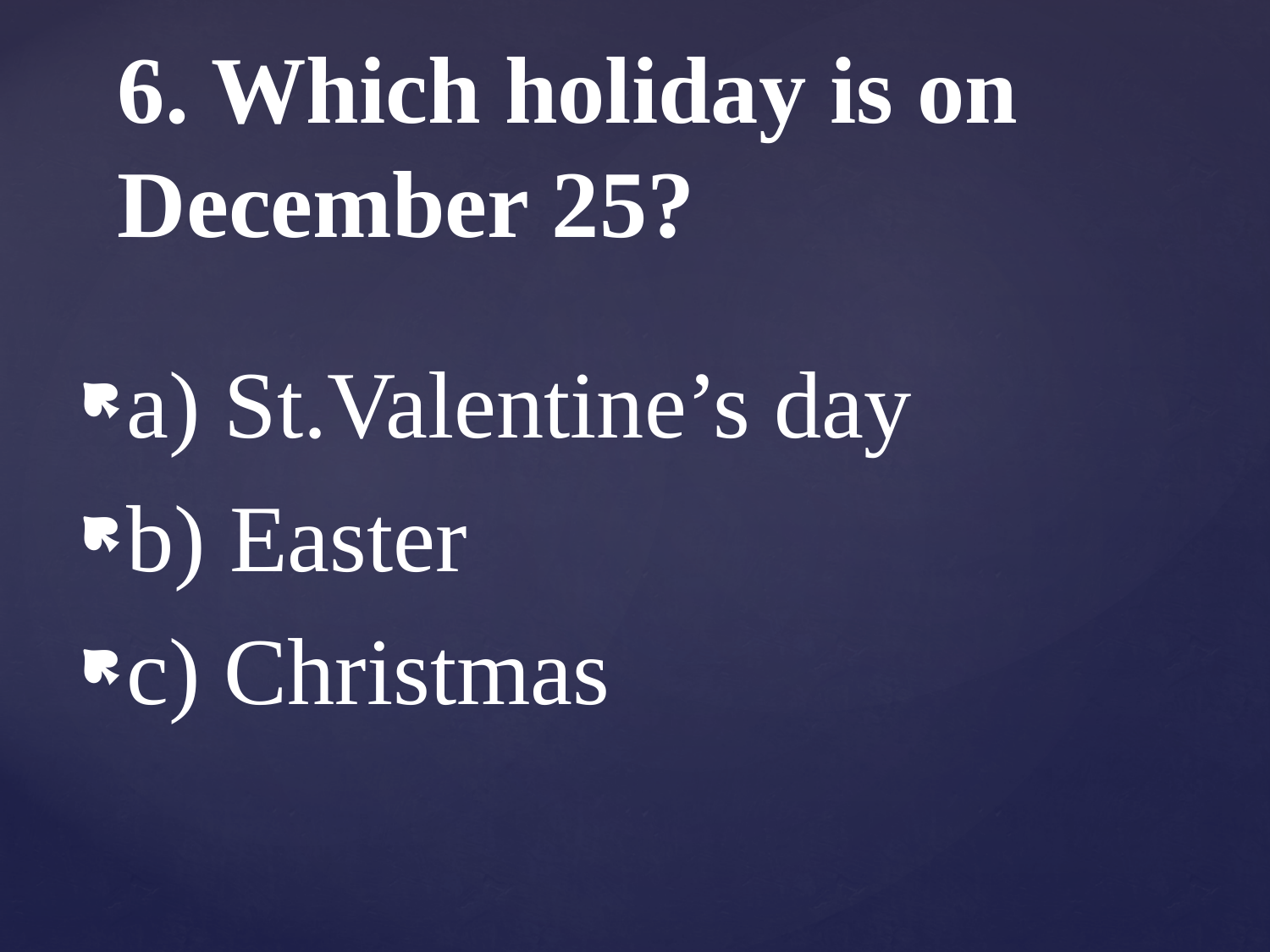

# 6. Which holiday is on December 25?
a) St.Valentine’s day
b) Easter
c) Christmas